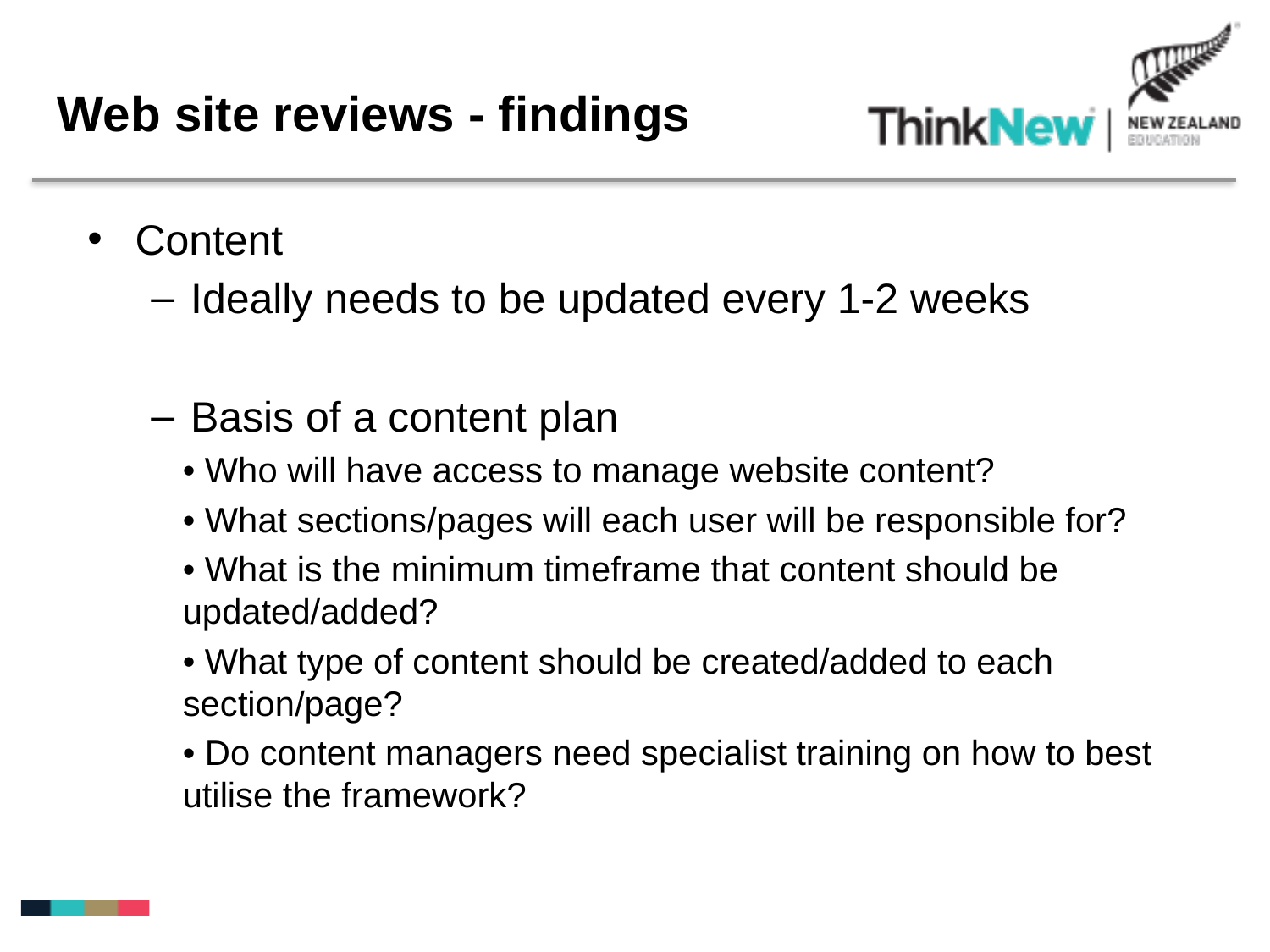

Web site reviews - findings
Content
Ideally needs to be updated every 1-2 weeks

Basis of a content plan
• Who will have access to manage website content?
• What sections/pages will each user will be responsible for?
• What is the minimum timeframe that content should be updated/added?
• What type of content should be created/added to each section/page?
• Do content managers need specialist training on how to best utilise the framework?